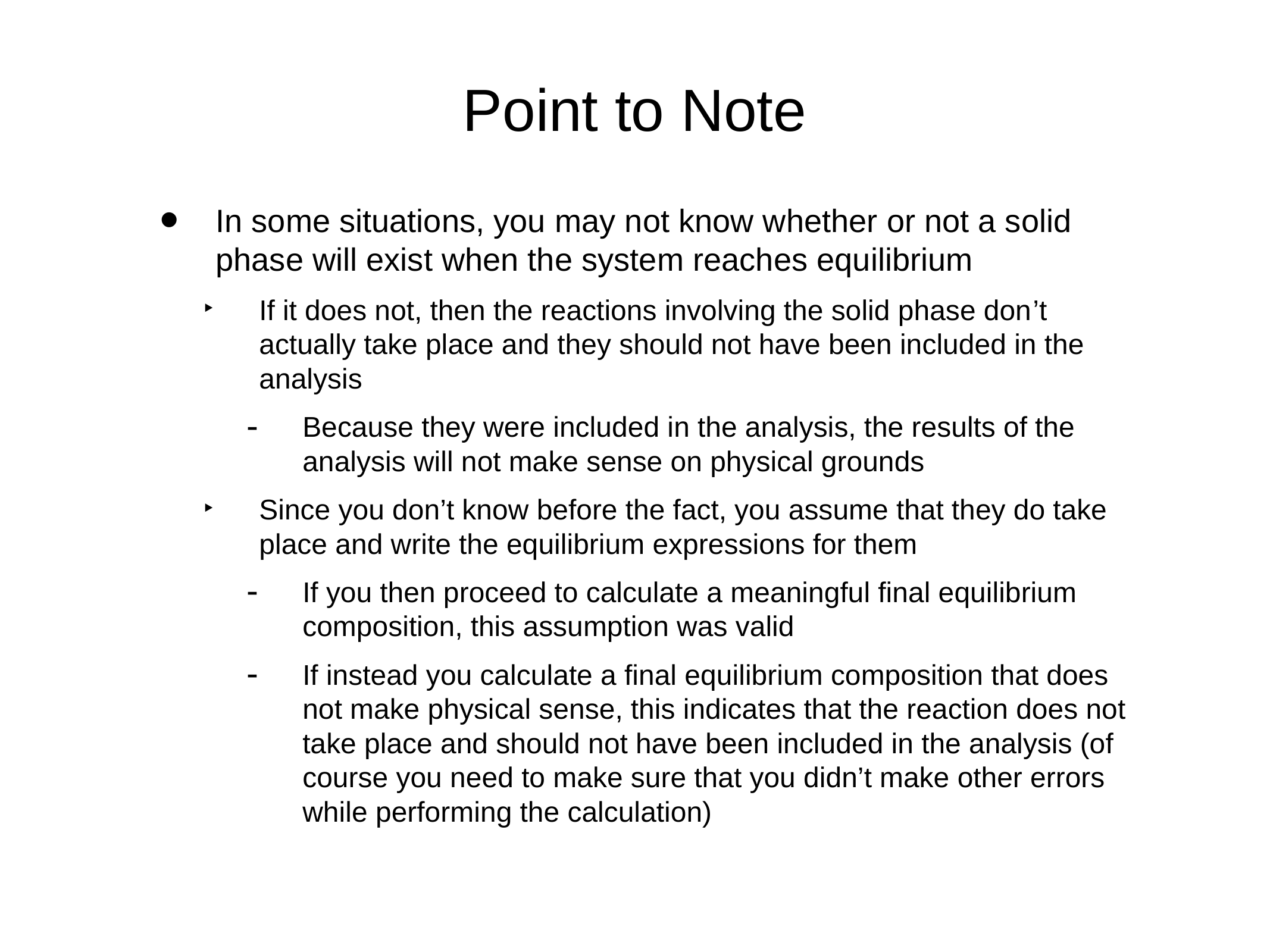

# Point to Note
In some situations, you may not know whether or not a solid phase will exist when the system reaches equilibrium
If it does not, then the reactions involving the solid phase don’t actually take place and they should not have been included in the analysis
Because they were included in the analysis, the results of the analysis will not make sense on physical grounds
Since you don’t know before the fact, you assume that they do take place and write the equilibrium expressions for them
If you then proceed to calculate a meaningful final equilibrium composition, this assumption was valid
If instead you calculate a final equilibrium composition that does not make physical sense, this indicates that the reaction does not take place and should not have been included in the analysis (of course you need to make sure that you didn’t make other errors while performing the calculation)